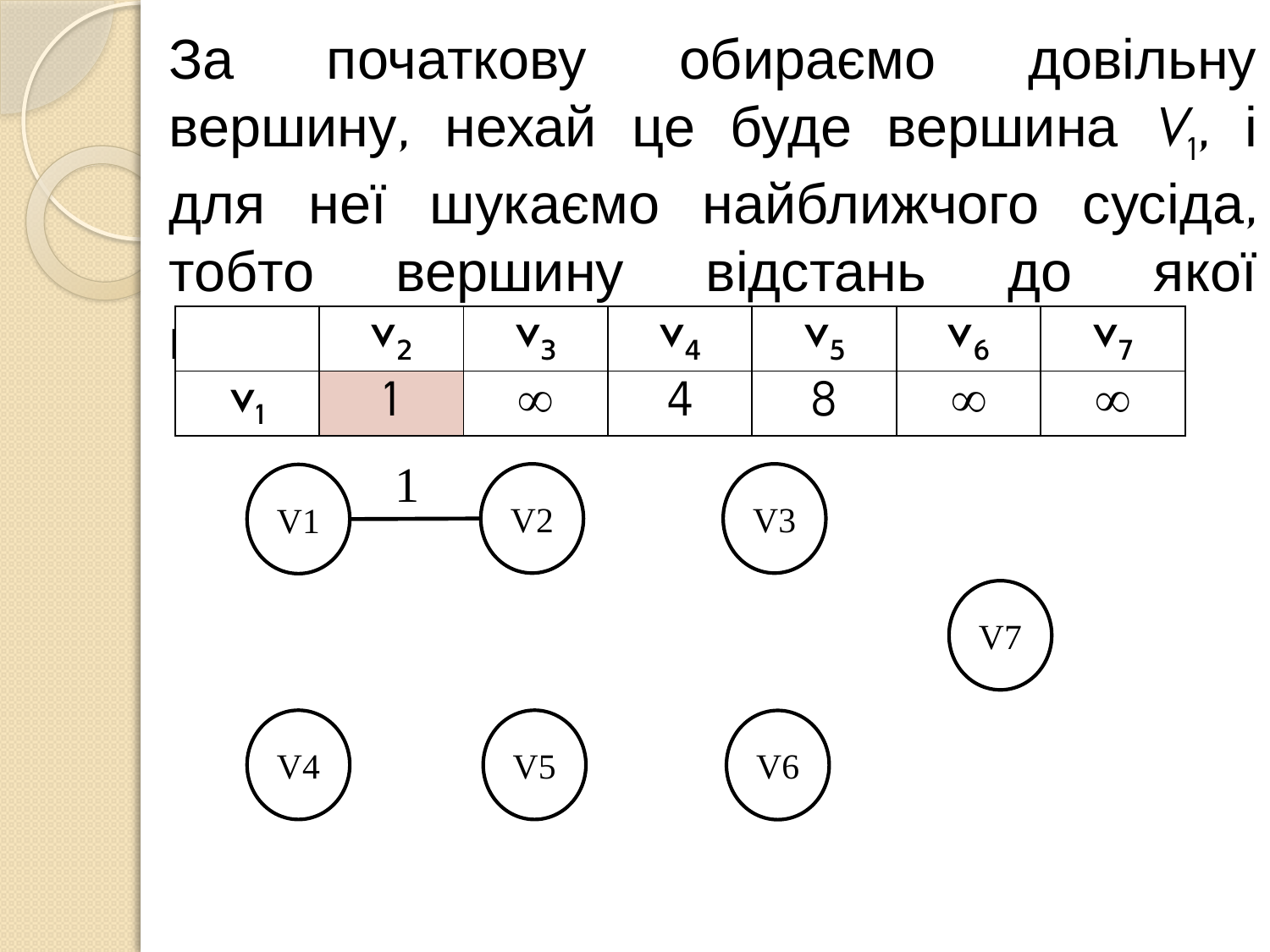

За початкову обираємо довільну вершину, нехай це буде вершина V1, і для неї шукаємо найближчого сусіда, тобто вершину відстань до якої найменша:
|  | v2 | v3 | v4 | v5 | v6 | v7 |
| --- | --- | --- | --- | --- | --- | --- |
| v1 | 1 | ∞ | 4 | 8 | ∞ | ∞ |
1
V2
V3
V1
V7
V4
V5
V6